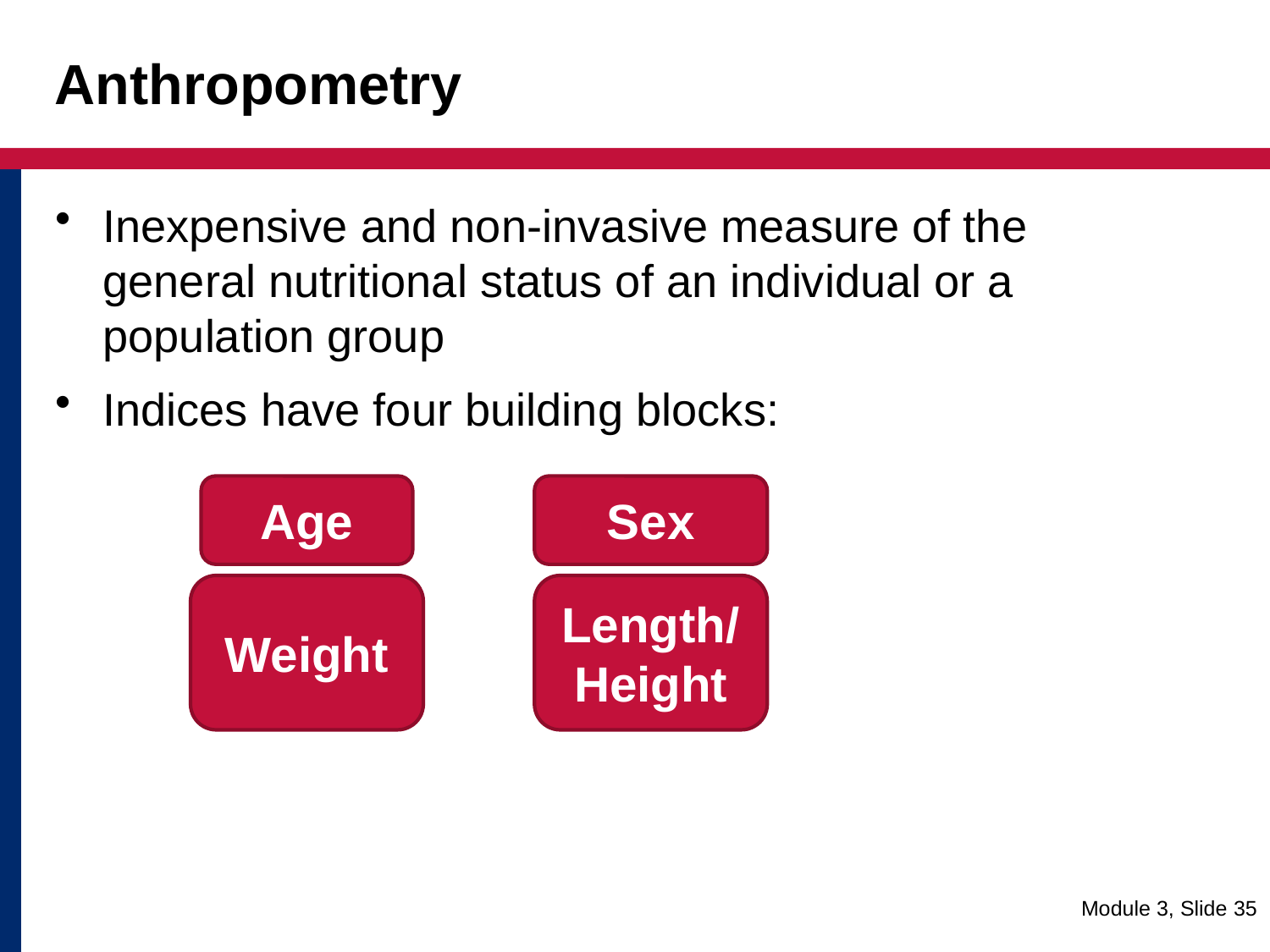

# Anthropometry
Inexpensive and non-invasive measure of the general nutritional status of an individual or a population group
Indices have four building blocks:

Age
Sex
Weight
Length/ Height
Module 3, Slide 35